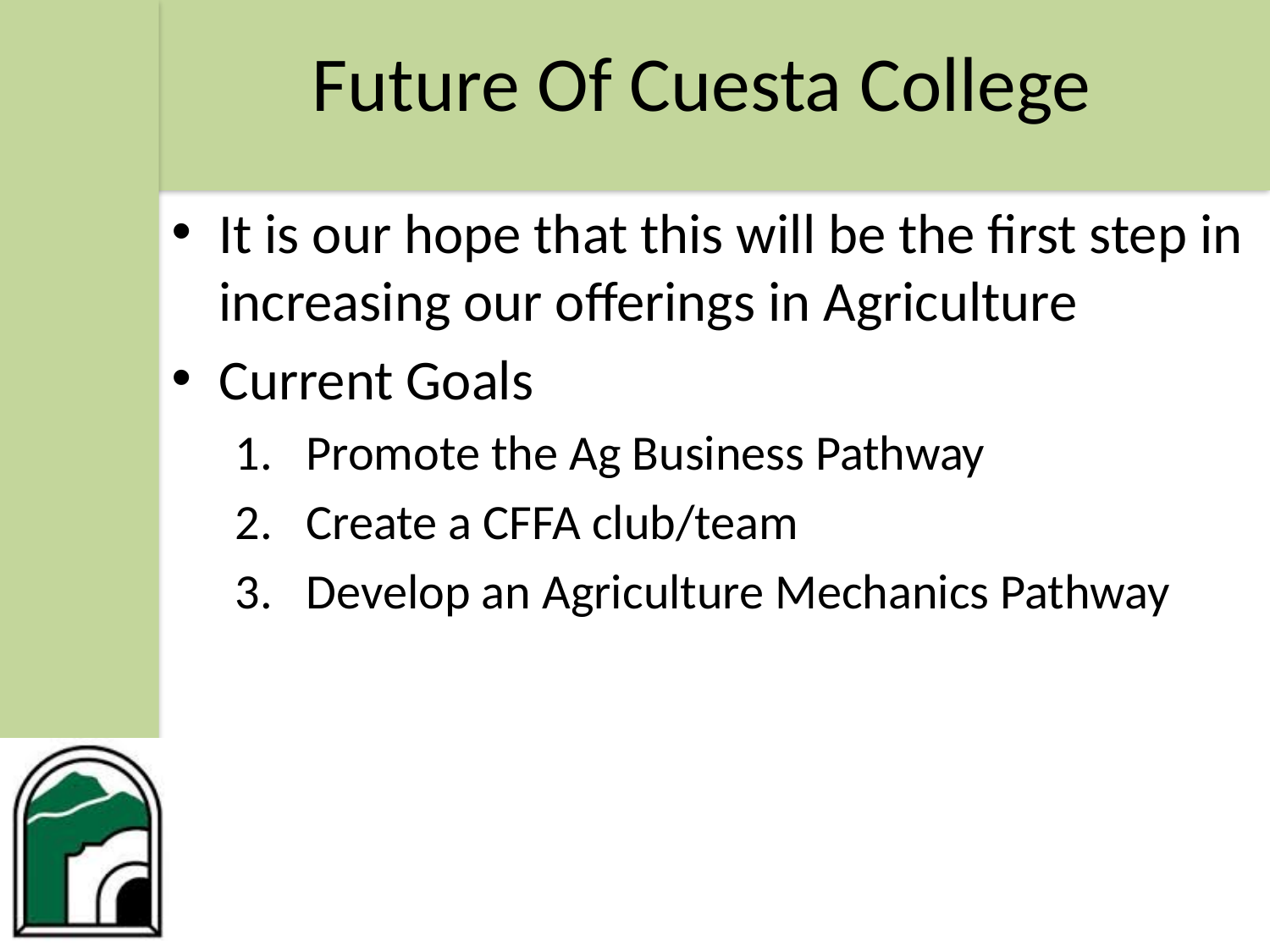

# Future Of Cuesta College
It is our hope that this will be the first step in increasing our offerings in Agriculture
Current Goals
Promote the Ag Business Pathway
Create a CFFA club/team
Develop an Agriculture Mechanics Pathway